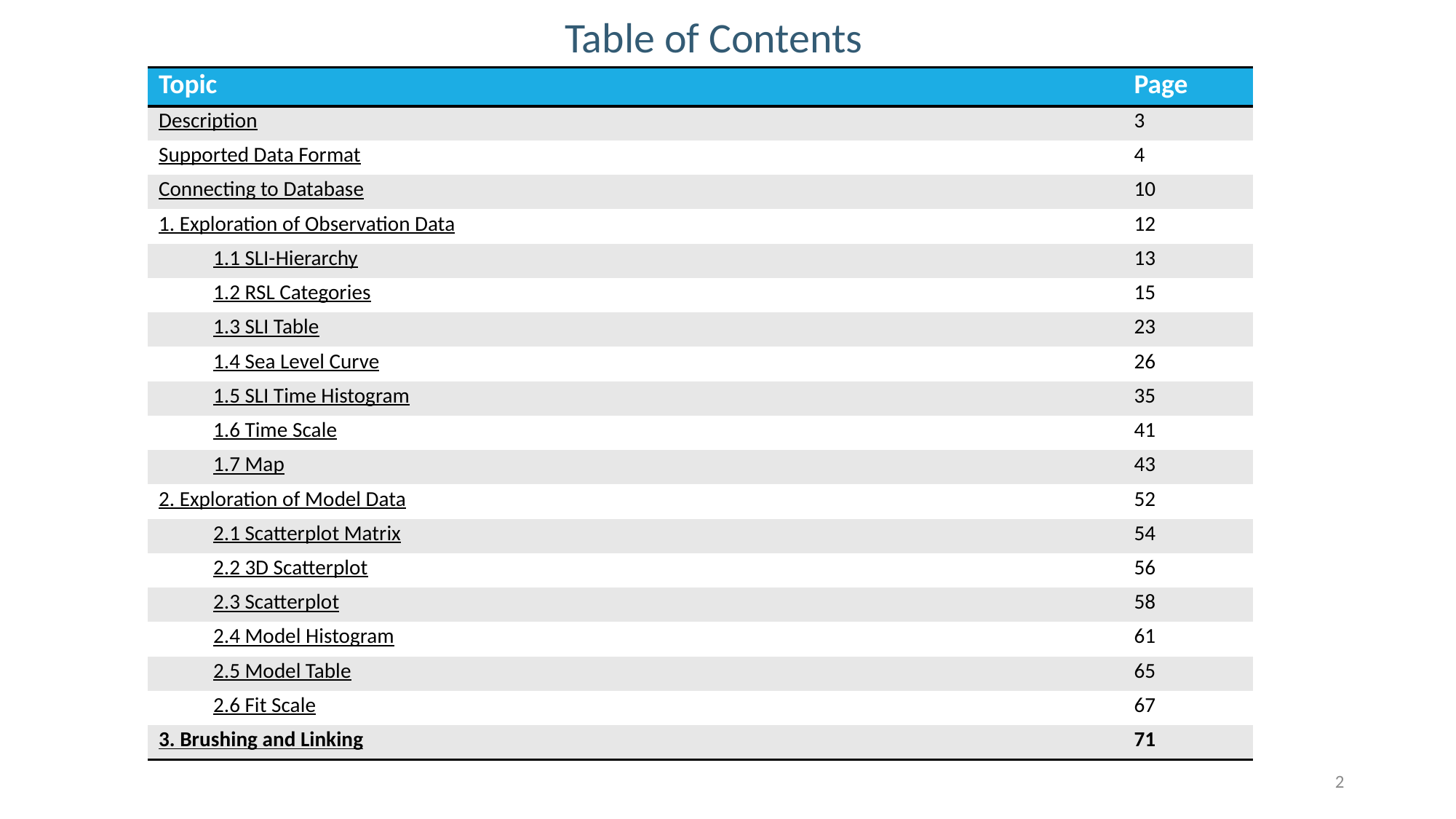

# Table of Contents
| Topic | Page |
| --- | --- |
| Description | 3 |
| Supported Data Format | 4 |
| Connecting to Database | 10 |
| 1. Exploration of Observation Data | 12 |
| 1.1 SLI-Hierarchy | 13 |
| 1.2 RSL Categories | 15 |
| 1.3 SLI Table | 23 |
| 1.4 Sea Level Curve | 26 |
| 1.5 SLI Time Histogram | 35 |
| 1.6 Time Scale | 41 |
| 1.7 Map | 43 |
| 2. Exploration of Model Data | 52 |
| 2.1 Scatterplot Matrix | 54 |
| 2.2 3D Scatterplot | 56 |
| 2.3 Scatterplot | 58 |
| 2.4 Model Histogram | 61 |
| 2.5 Model Table | 65 |
| 2.6 Fit Scale | 67 |
| 3. Brushing and Linking | 71 |
2